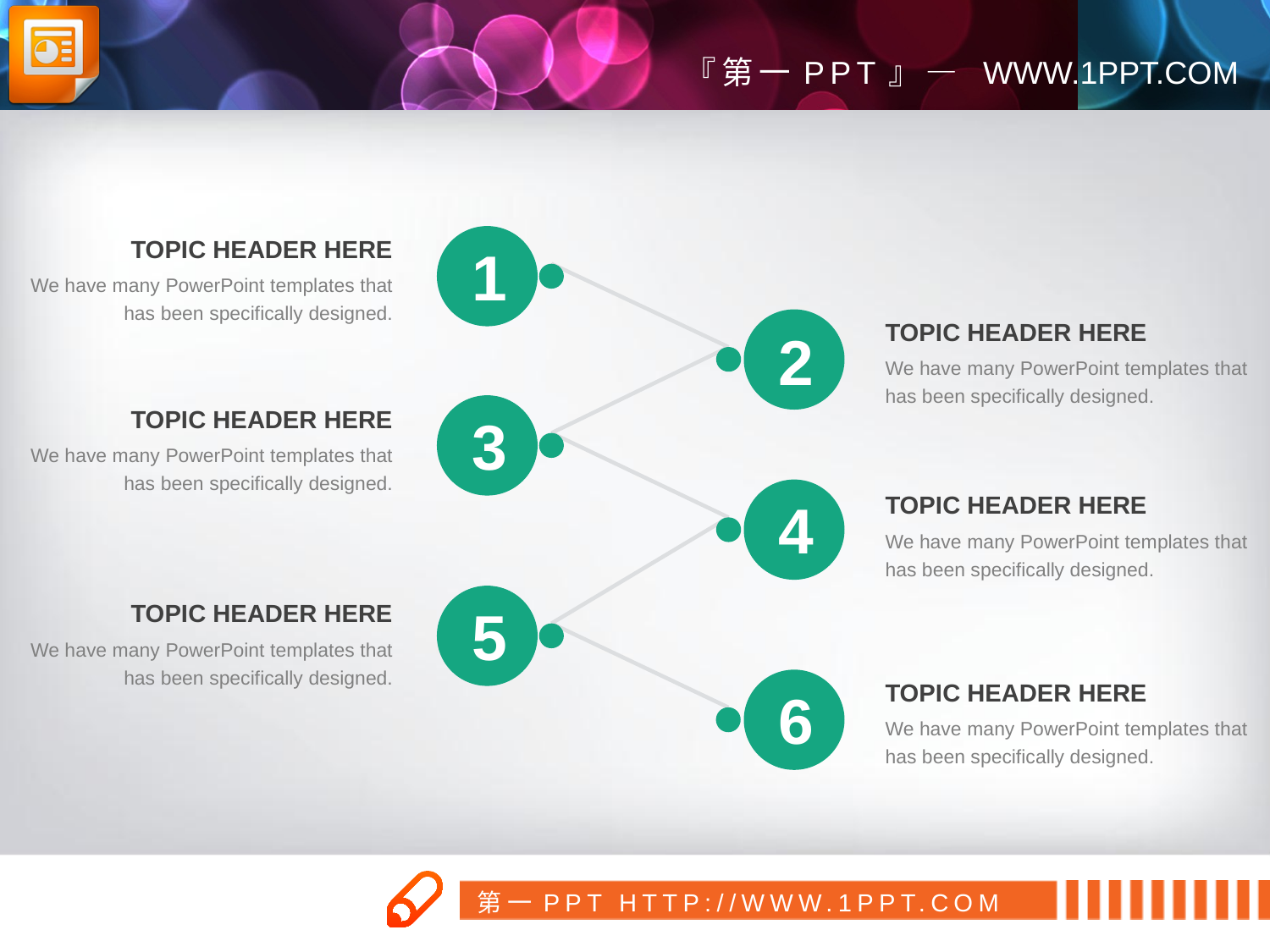

TOPIC HEADER HERE
We have many PowerPoint templates that has been specifically designed.
1

TOPIC HEADER HERE
We have many PowerPoint templates that has been specifically designed.
2

TOPIC HEADER HERE
We have many PowerPoint templates that has been specifically designed.
3

TOPIC HEADER HERE
We have many PowerPoint templates that has been specifically designed.
4

5
TOPIC HEADER HERE
We have many PowerPoint templates that has been specifically designed.

TOPIC HEADER HERE
We have many PowerPoint templates that has been specifically designed.
6